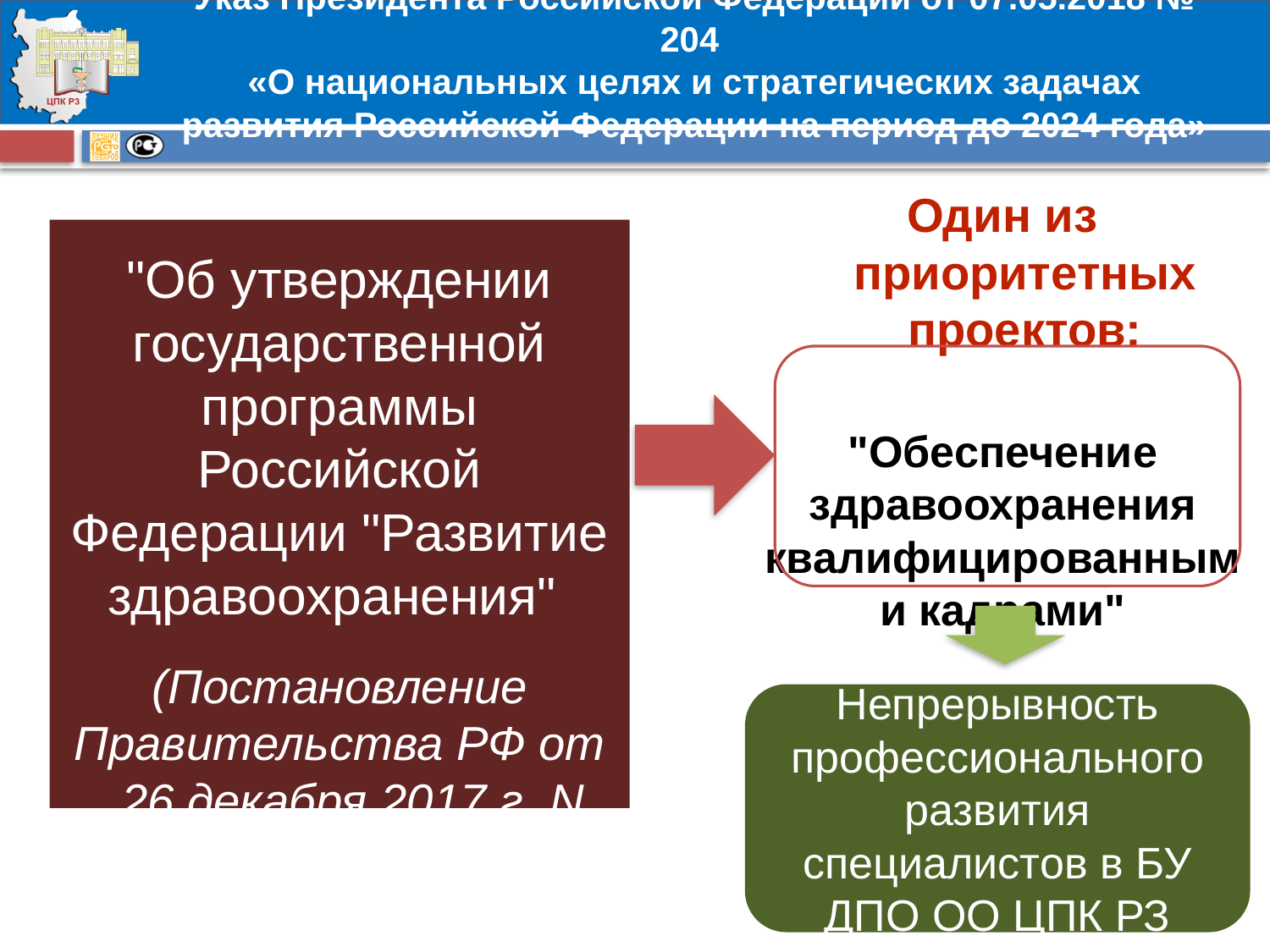

# Указ Президента Российской Федерации от 07.05.2018 № 204 «О национальных целях и стратегических задачах развития Российской Федерации на период до 2024 года»

Один из приоритетных проектов:

"Обеспечение здравоохранения квалифицированными кадрами"

…
"Об утверждении государственной программы Российской Федерации "Развитие здравоохранения"
(Постановление Правительства РФ от   26 декабря 2017 г. N 1640)

Непрерывность профессионального развития специалистов в БУ ДПО ОО ЦПК РЗ